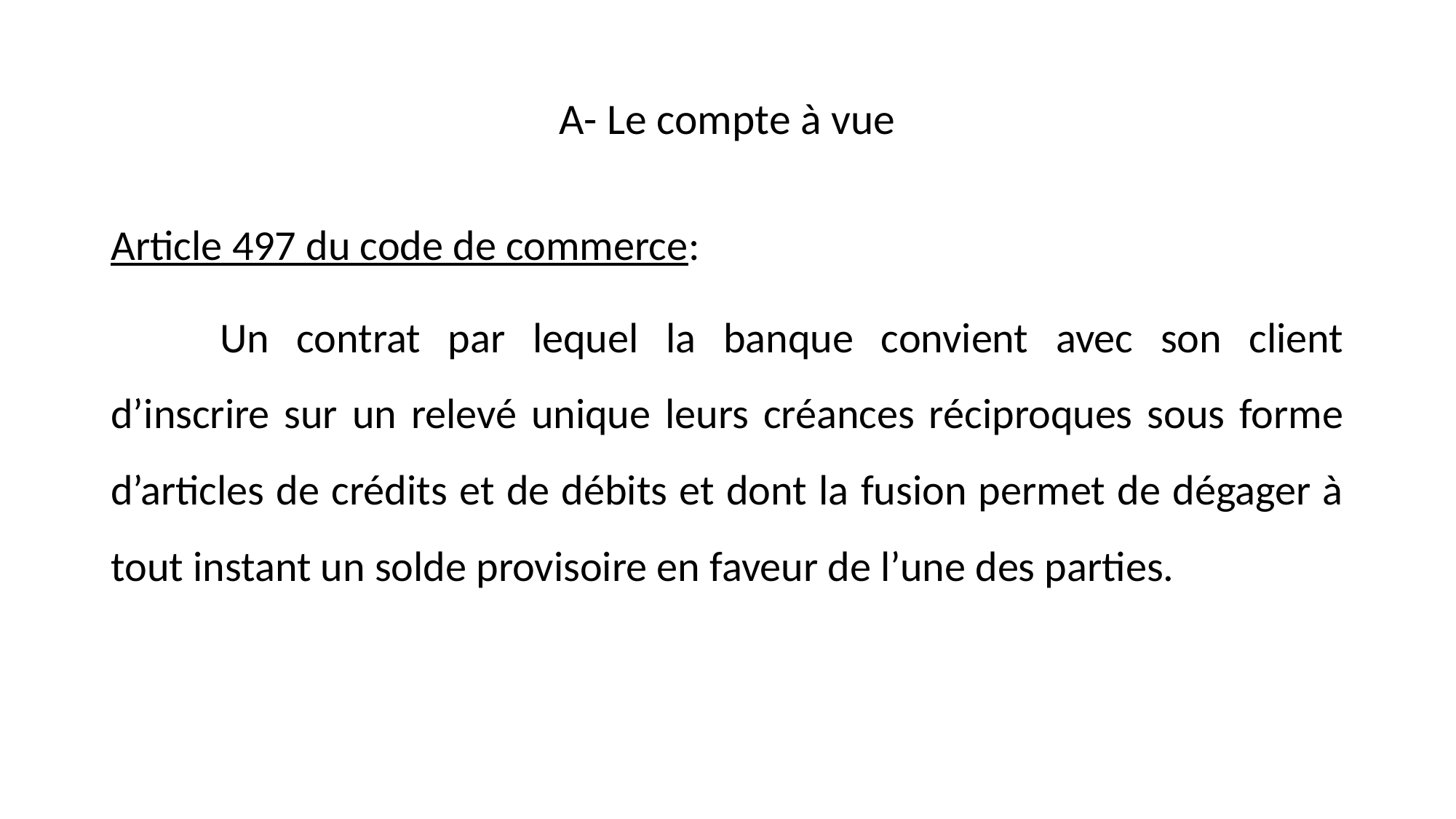

# A- Le compte à vue
Article 497 du code de commerce:
	Un contrat par lequel la banque convient avec son client d’inscrire sur un relevé unique leurs créances réciproques sous forme d’articles de crédits et de débits et dont la fusion permet de dégager à tout instant un solde provisoire en faveur de l’une des parties.